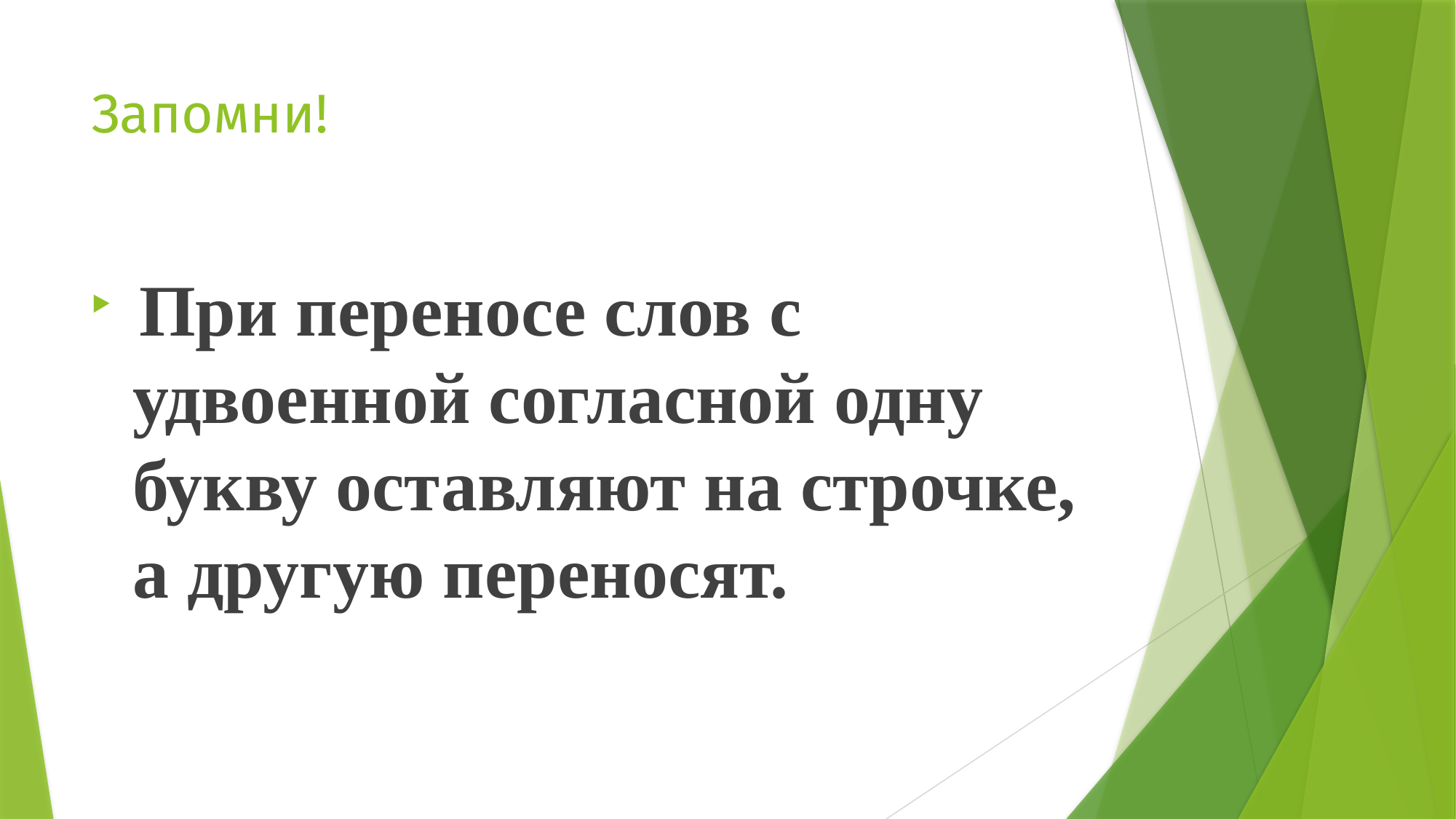

# Запомни!
 При переносе слов с удвоенной согласной одну букву оставляют на строчке, а другую переносят.